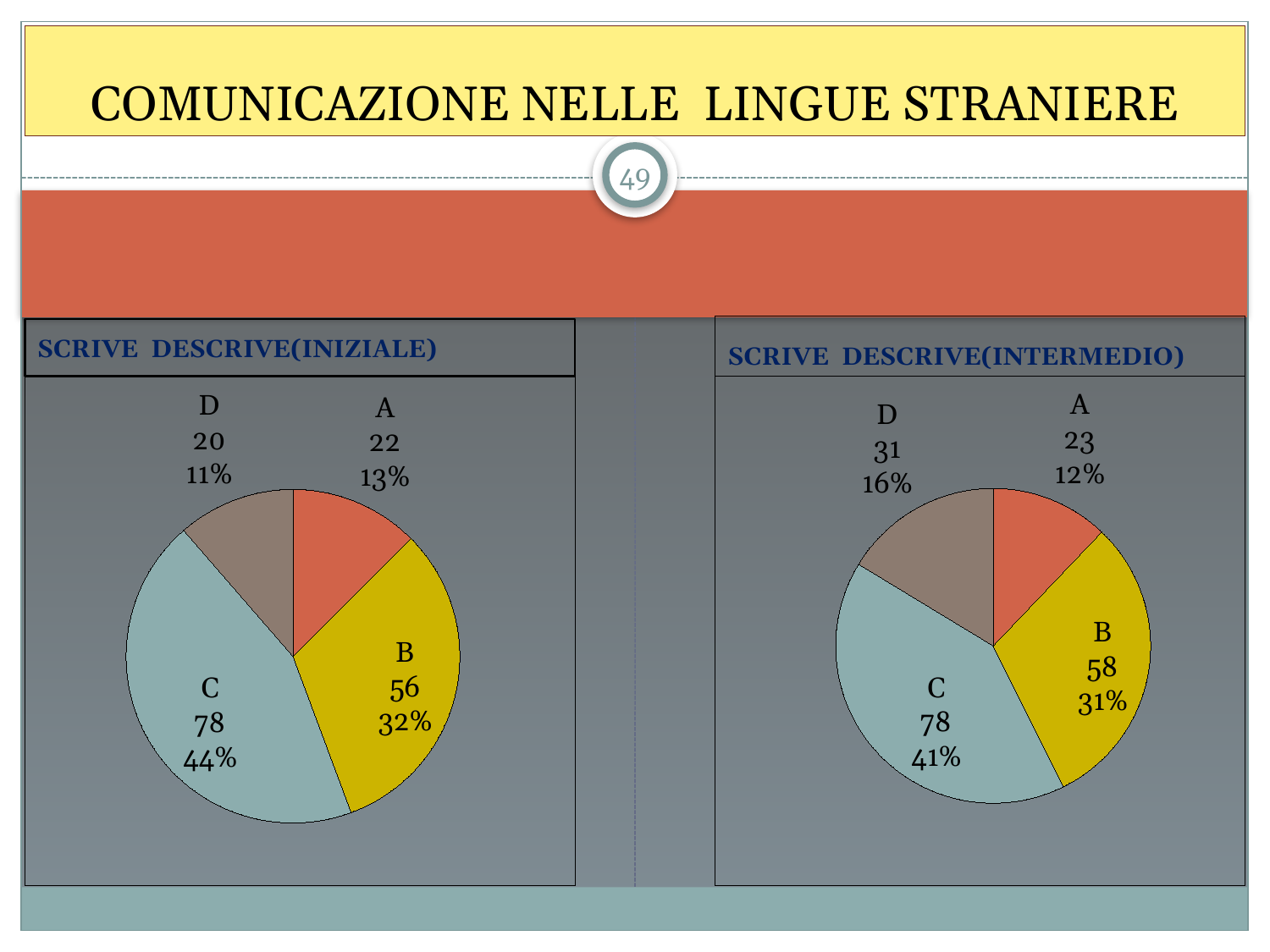

# COMUNICAZIONE NELLE  LINGUE STRANIERE
49
SCRIVE  DESCRIVE(INTERMEDIO)
SCRIVE  DESCRIVE(INIZIALE)

### Chart

| Category | Vendite |
|---|---|
| A | 22.0 |
| B | 56.0 |
| C | 78.0 |
| D | 20.0 |

### Chart

| Category | Vendite |
|---|---|
| A | 23.0 |
| B | 58.0 |
| C | 78.0 |
| D | 31.0 |